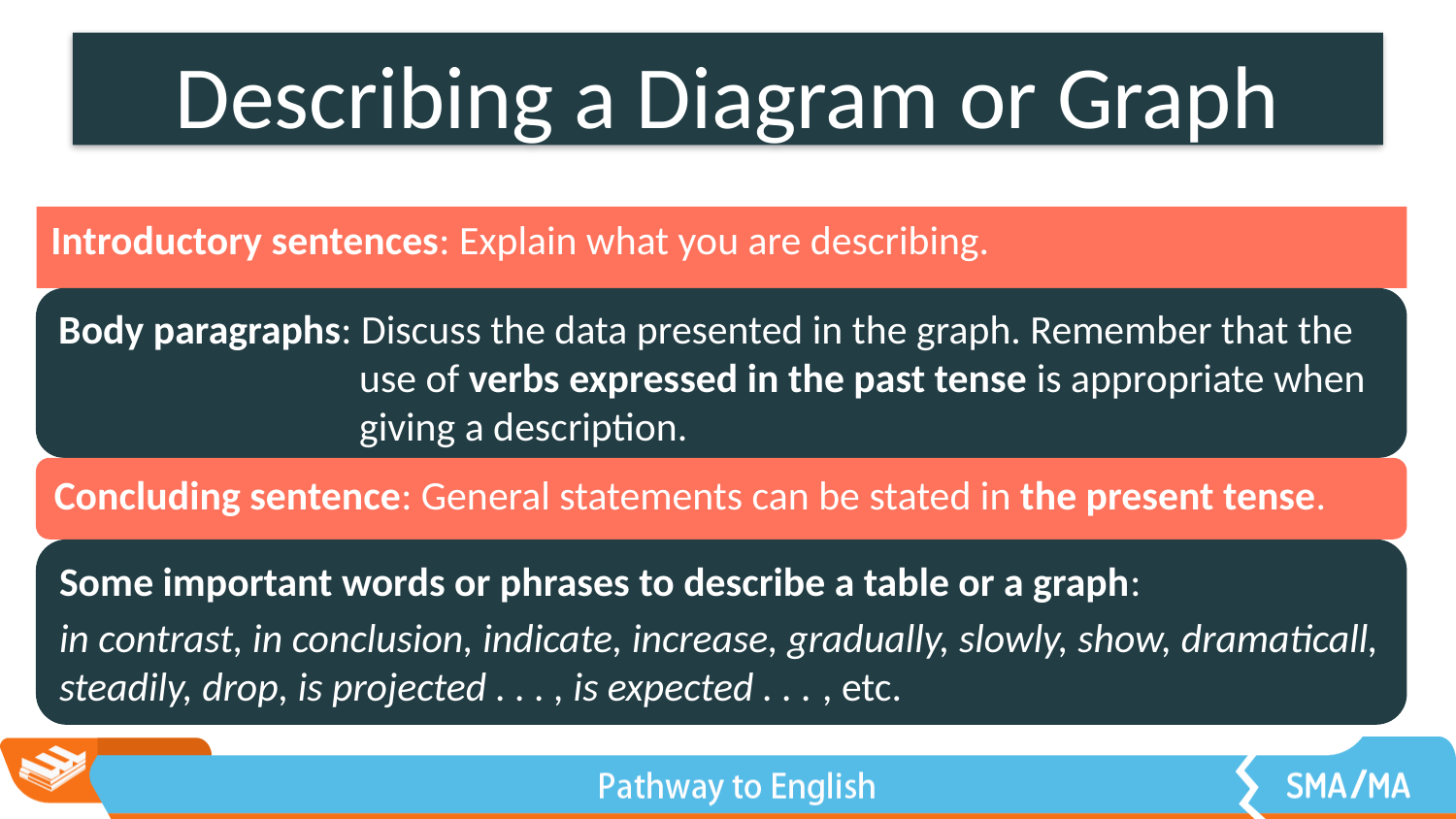

Describing a Diagram or Graph
Introductory sentences: Explain what you are describing.
Body paragraphs: Discuss the data presented in the graph. Remember that the use of verbs expressed in the past tense is appropriate when giving a description.

Concluding sentence: General statements can be stated in the present tense.

Some important words or phrases to describe a table or a graph:
in contrast, in conclusion, indicate, increase, gradually, slowly, show, dramaticall, steadily, drop, is projected . . . , is expected . . . , etc.